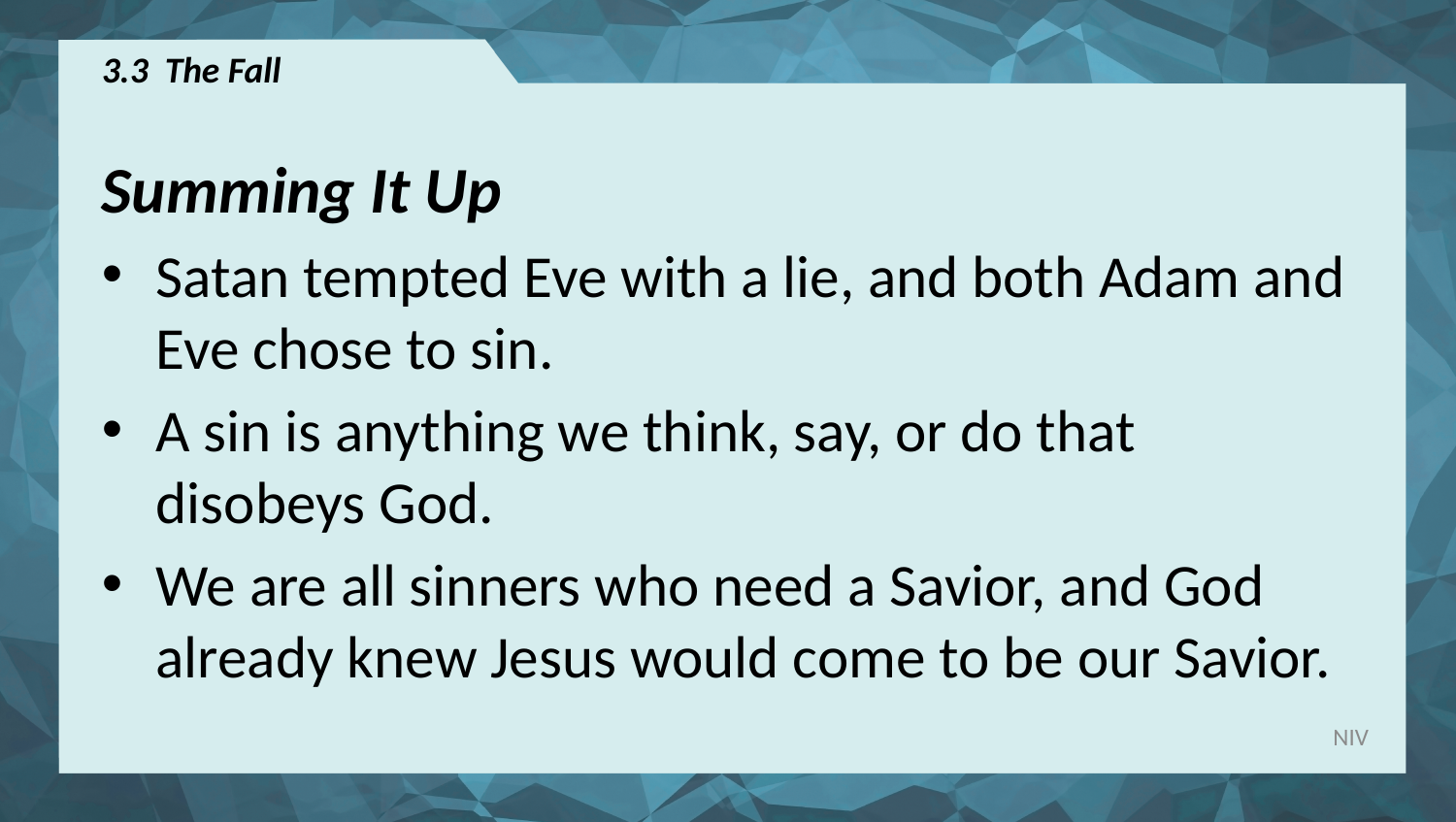

# 3.3  The Fall
Summing It Up
Satan tempted Eve with a lie, and both Adam and Eve chose to sin.
A sin is anything we think, say, or do that disobeys God.
We are all sinners who need a Savior, and God already knew Jesus would come to be our Savior.
NIV